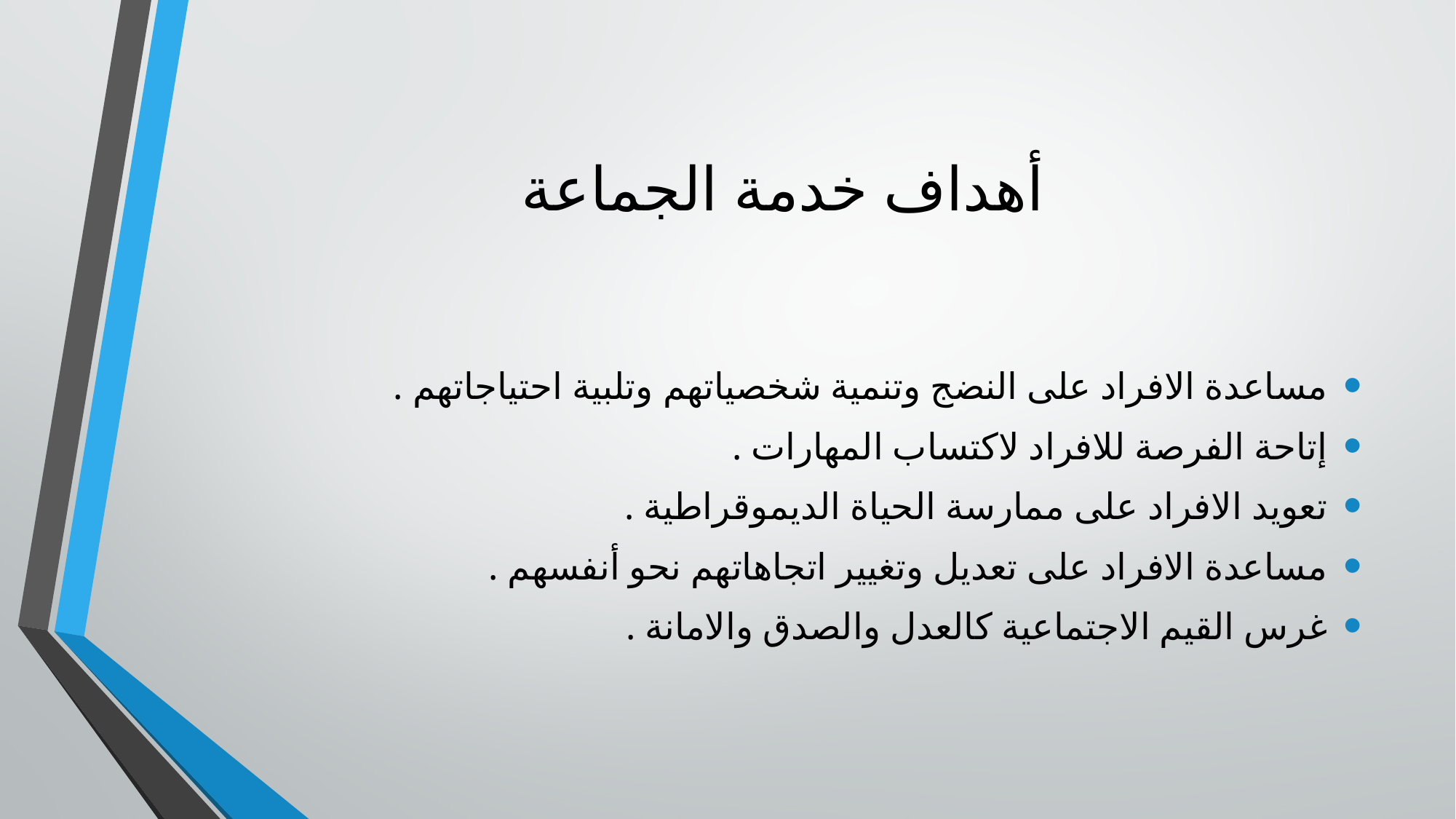

# أهداف خدمة الجماعة
مساعدة الافراد على النضج وتنمية شخصياتهم وتلبية احتياجاتهم .
إتاحة الفرصة للافراد لاكتساب المهارات .
تعويد الافراد على ممارسة الحياة الديموقراطية .
مساعدة الافراد على تعديل وتغيير اتجاهاتهم نحو أنفسهم .
غرس القيم الاجتماعية كالعدل والصدق والامانة .